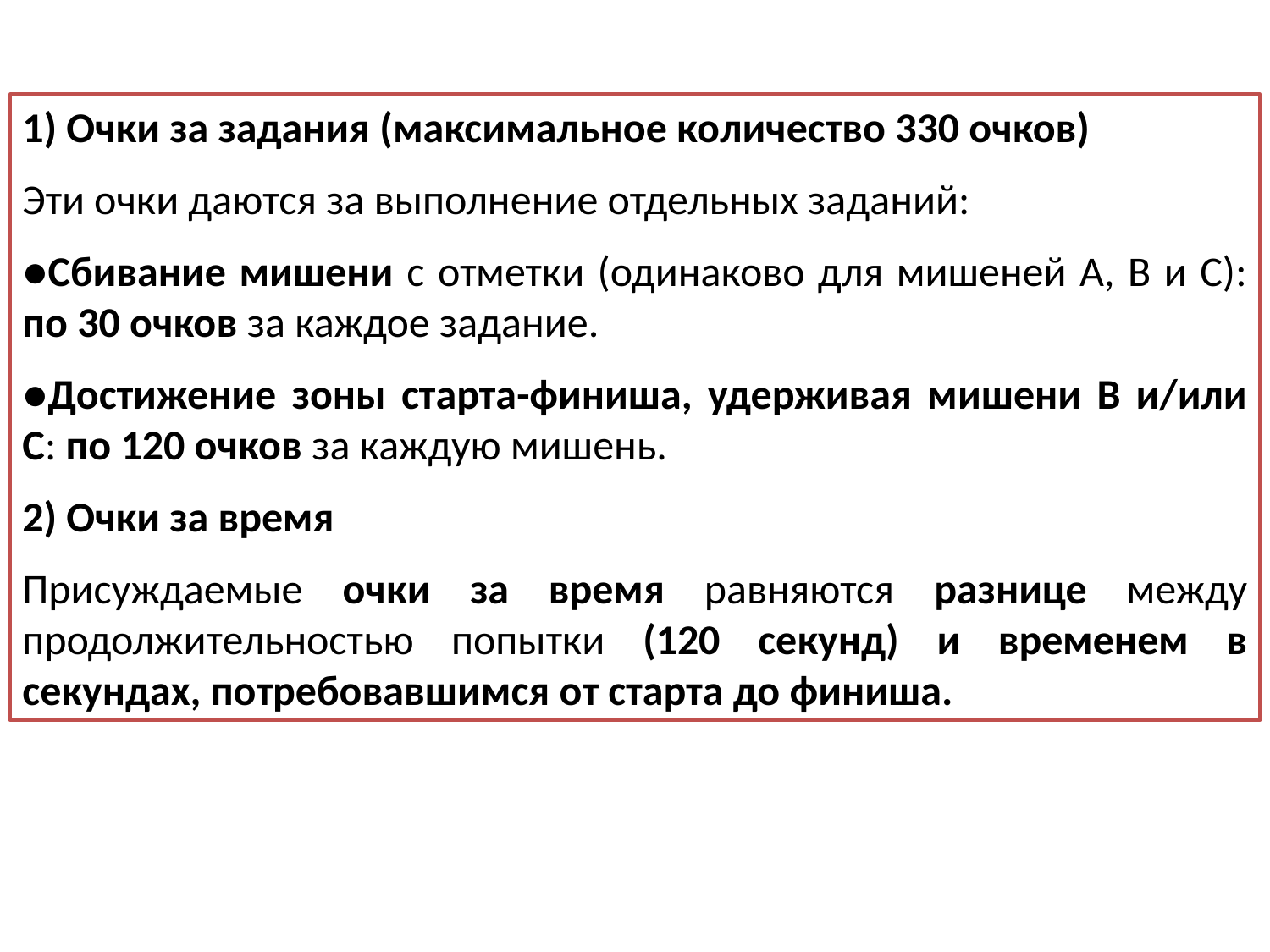

1) Очки за задания (максимальное количество 330 очков)
Эти очки даются за выполнение отдельных заданий:
●Сбивание мишени с отметки (одинаково для мишеней А, В и С): по 30 очков за каждое задание.
●Достижение зоны старта-финиша, удерживая мишени В и/или С: по 120 очков за каждую мишень.
2) Очки за время
Присуждаемые очки за время равняются разнице между продолжительностью попытки (120 секунд) и временем в секундах, потребовавшимся от старта до финиша.